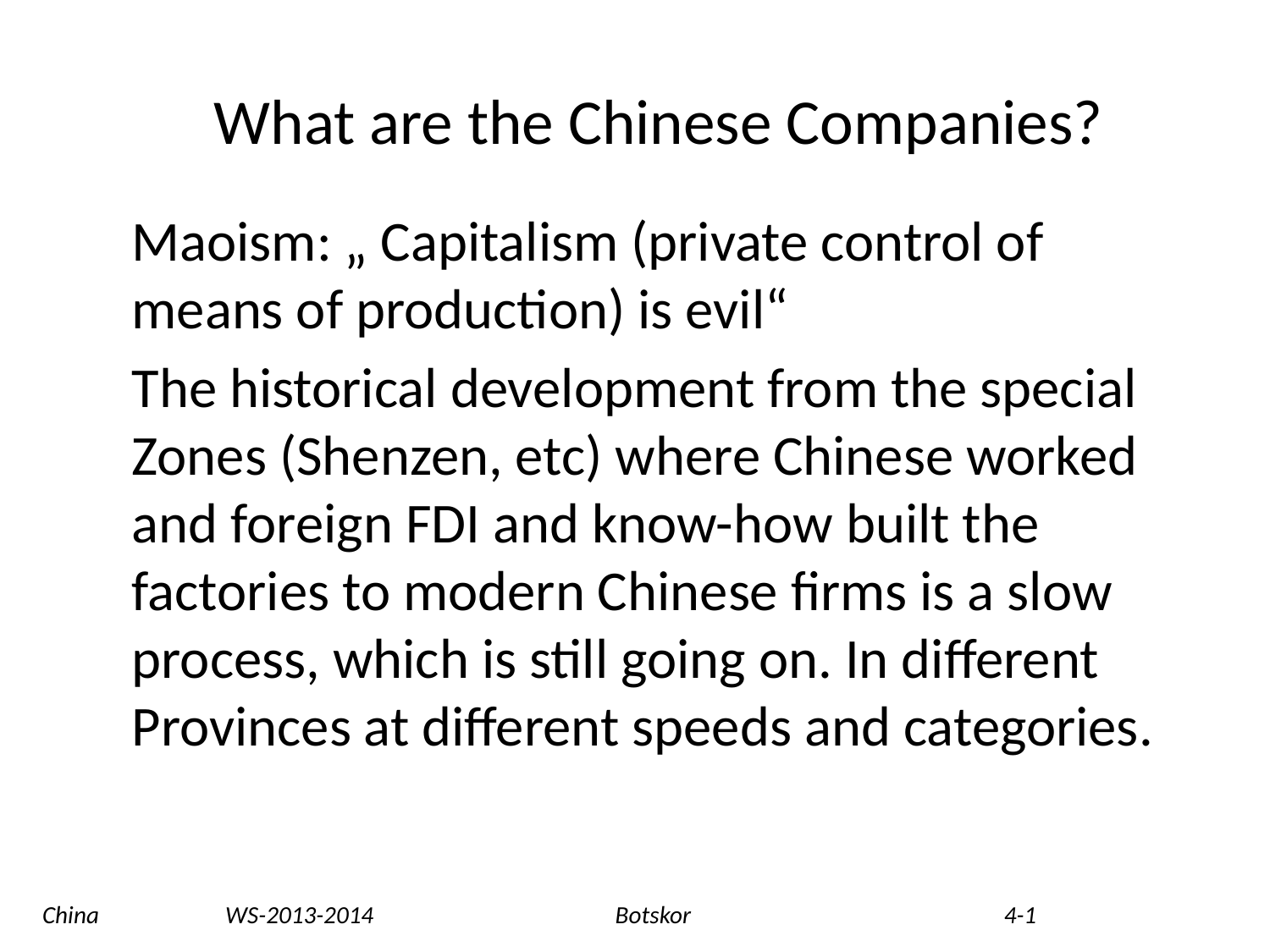

# What are the Chinese Companies?
Maoism: „ Capitalism (private control of means of production) is evil“
The historical development from the special Zones (Shenzen, etc) where Chinese worked and foreign FDI and know-how built the factories to modern Chinese firms is a slow process, which is still going on. In different Provinces at different speeds and categories.
China                       WS-2013-2014                                            Botskor                                                         4-1